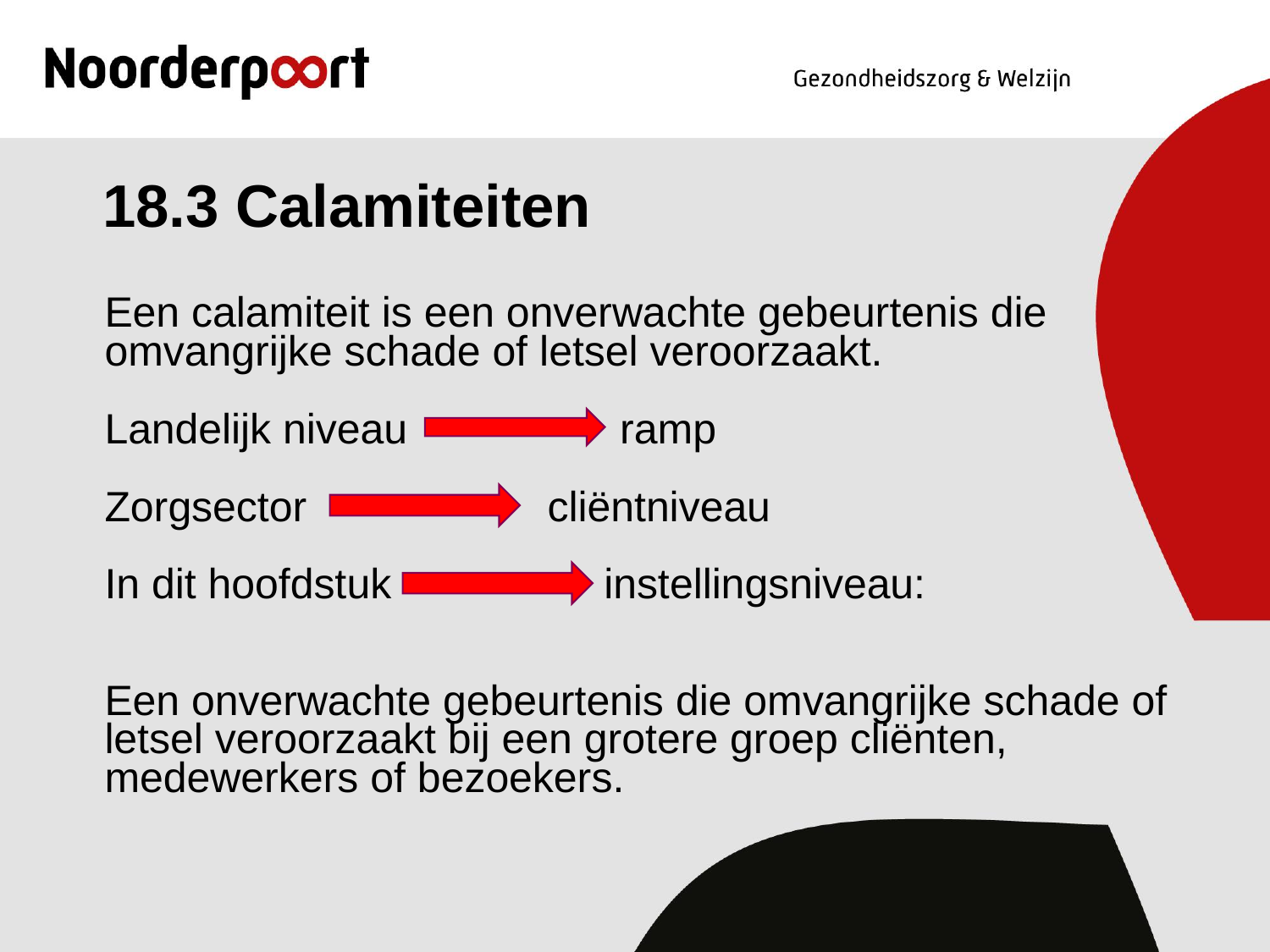

# 18.3 Calamiteiten
Een calamiteit is een onverwachte gebeurtenis die omvangrijke schade of letsel veroorzaakt.

Landelijk niveau                  ramp

Zorgsector	                cliëntniveau

In dit hoofdstuk                  instellingsniveau:

Een onverwachte gebeurtenis die omvangrijke schade of letsel veroorzaakt bij een grotere groep cliënten, medewerkers of bezoekers.